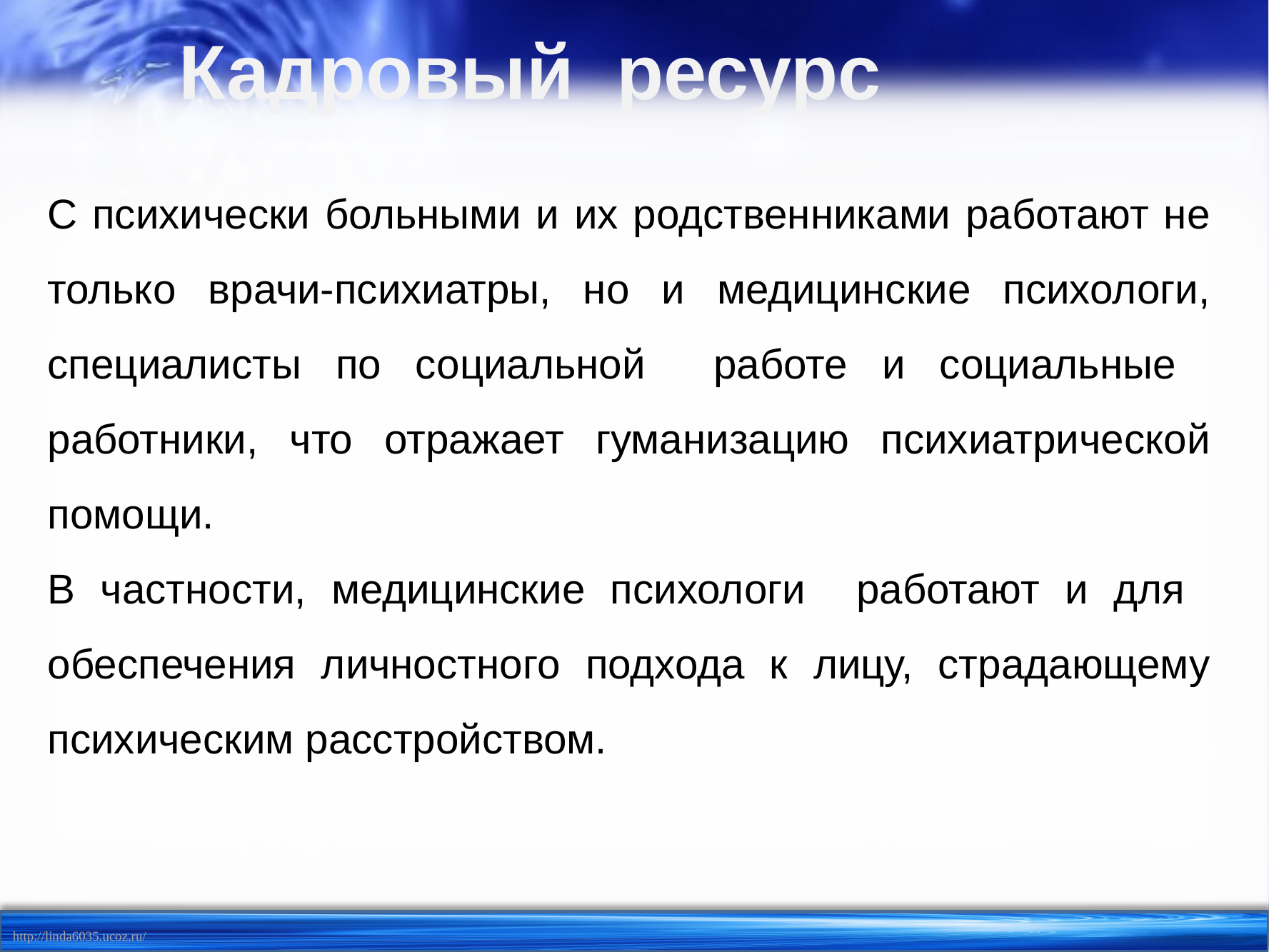

Кадровый  ресурс
С психически больными и их родственниками работают не только врачи-психиатры, но и медицинские психологи, специалисты по социальной  работе и социальные  работники, что отражает гуманизацию психиатрической помощи.
В частности, медицинские психологи  работают и для  обеспечения личностного подхода к лицу, страдающему психическим расстройством.